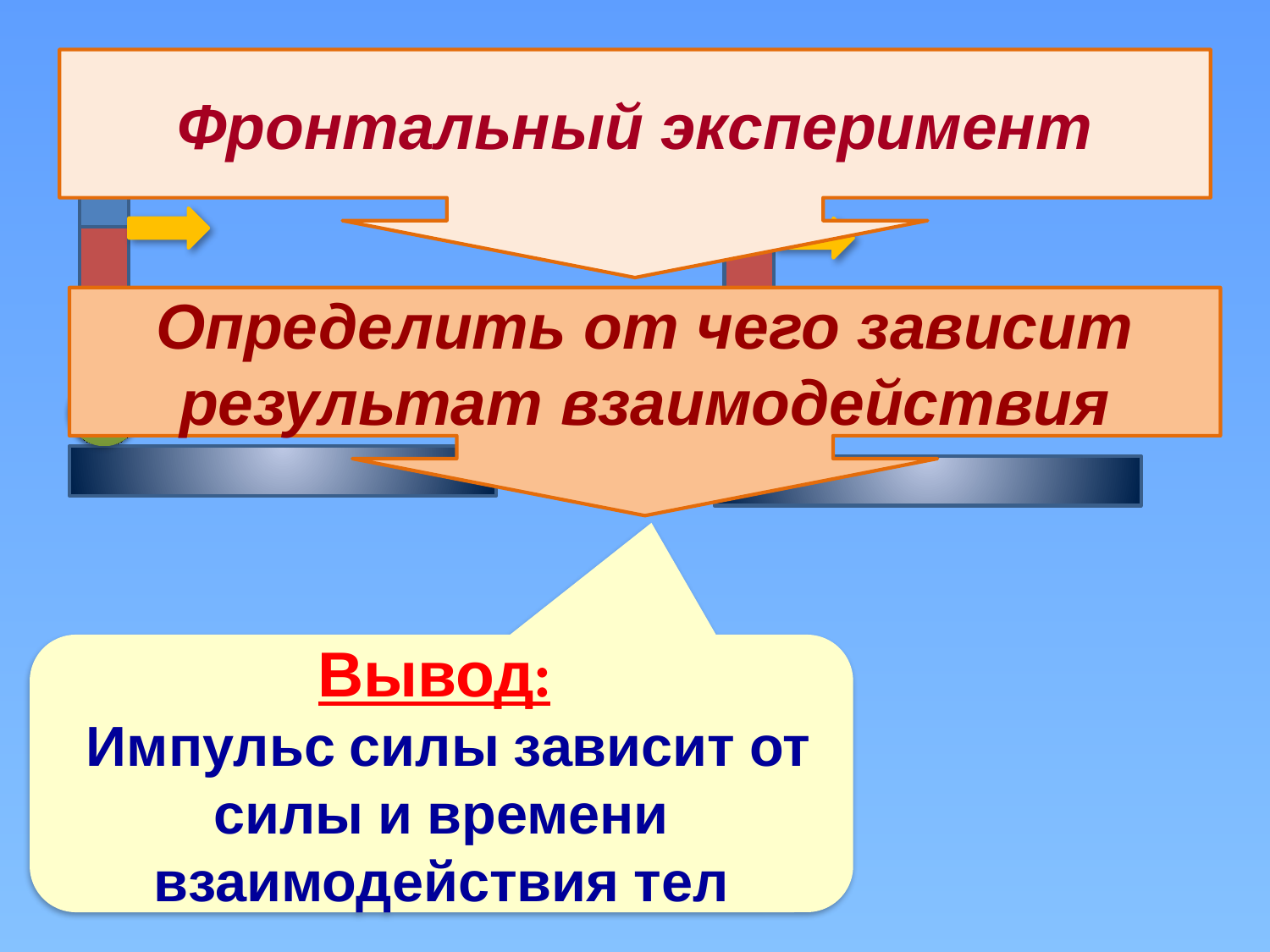

Фронтальный эксперимент

S
N

S
N

Определить от чего зависит результат взаимодействия

Вывод:
 Импульс силы зависит от силы и времени взаимодействия тел